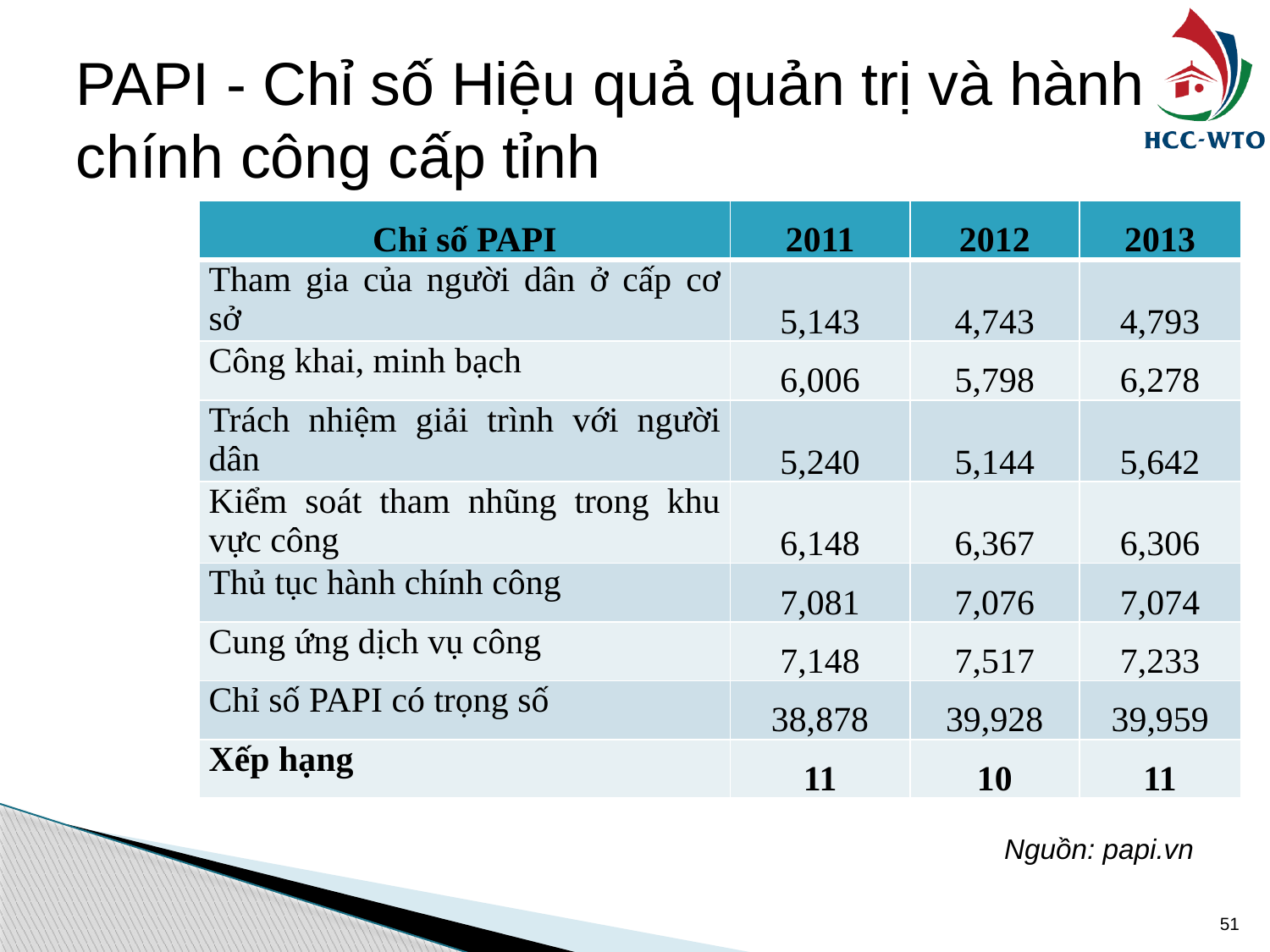

# PAPI - Chỉ số Hiệu quả quản trị và hành chính công cấp tỉnh
| Chỉ số PAPI | 2011 | 2012 | 2013 |
| --- | --- | --- | --- |
| Tham gia của người dân ở cấp cơ sở | 5,143 | 4,743 | 4,793 |
| Công khai, minh bạch | 6,006 | 5,798 | 6,278 |
| Trách nhiệm giải trình với người dân | 5,240 | 5,144 | 5,642 |
| Kiểm soát tham nhũng trong khu vực công | 6,148 | 6,367 | 6,306 |
| Thủ tục hành chính công | 7,081 | 7,076 | 7,074 |
| Cung ứng dịch vụ công | 7,148 | 7,517 | 7,233 |
| Chỉ số PAPI có trọng số | 38,878 | 39,928 | 39,959 |
| Xếp hạng | 11 | 10 | 11 |
Nguồn: papi.vn
51